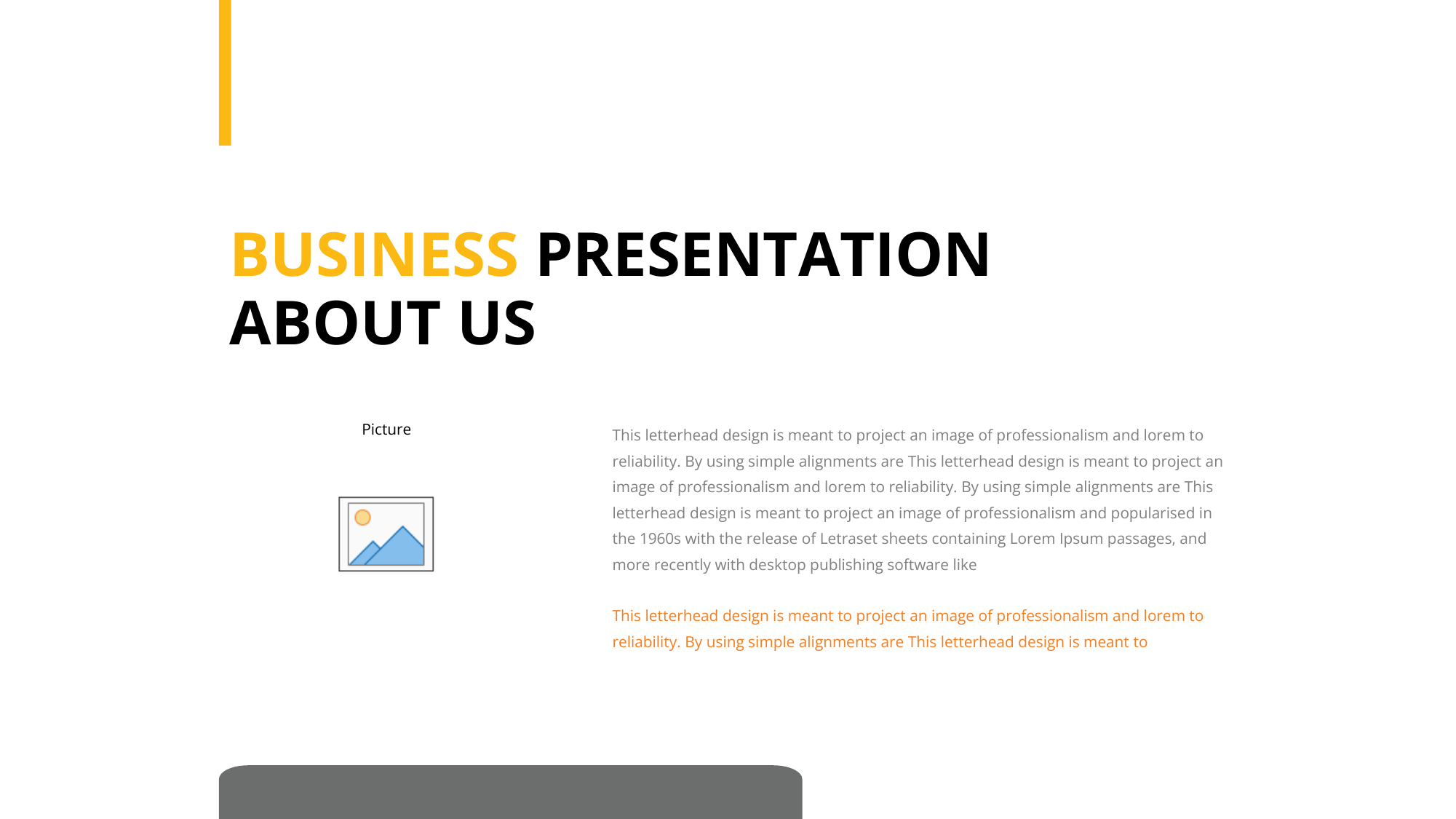

BUSINESS PRESENTATION
ABOUT US

This letterhead design is meant to project an image of professionalism and lorem to reliability. By using simple alignments are This letterhead design is meant to project an image of professionalism and lorem to reliability. By using simple alignments are This letterhead design is meant to project an image of professionalism and popularised in the 1960s with the release of Letraset sheets containing Lorem Ipsum passages, and more recently with desktop publishing software like

This letterhead design is meant to project an image of professionalism and lorem to reliability. By using simple alignments are This letterhead design is meant to